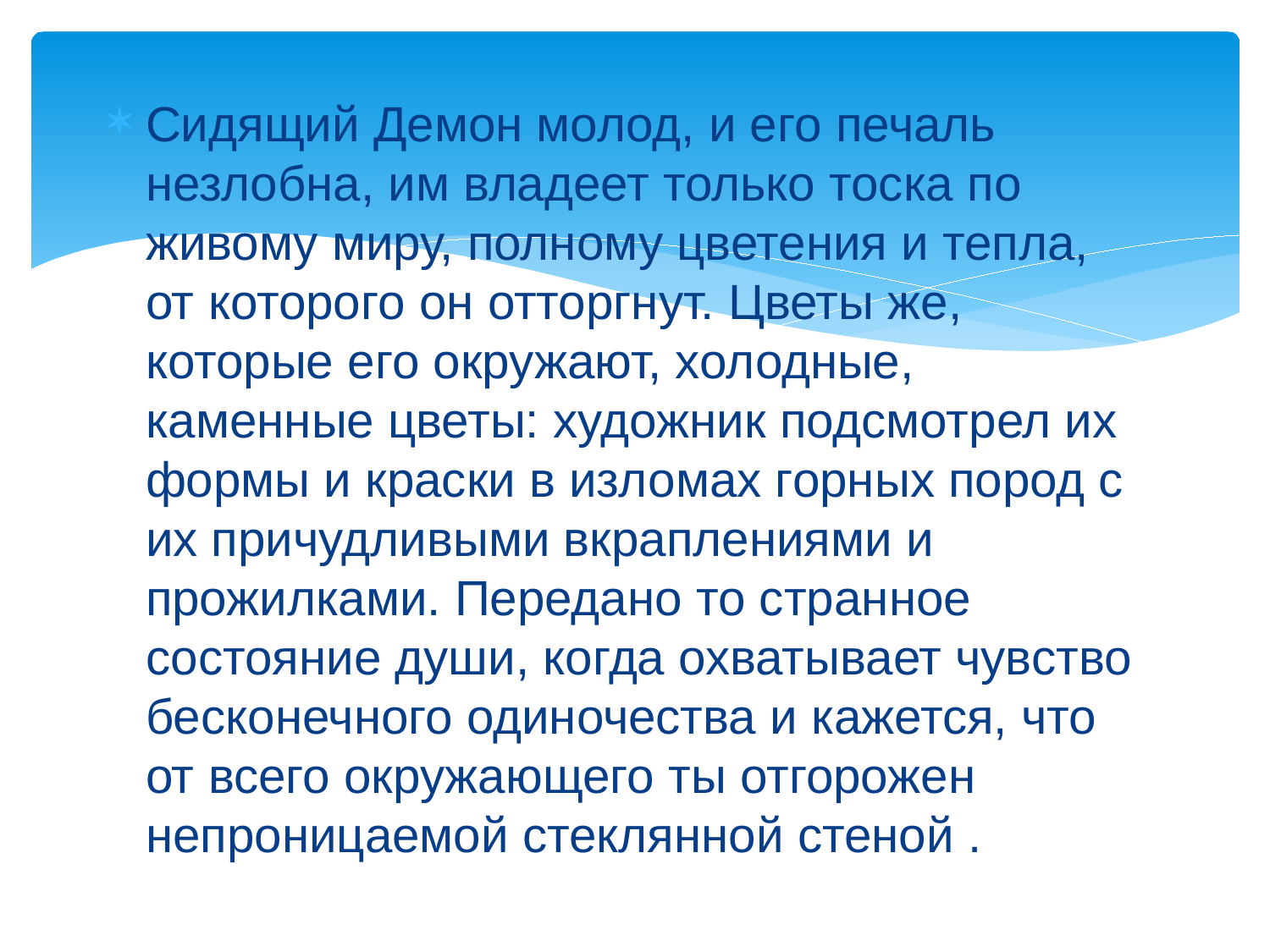

#
Сидящий Демон молод, и его печаль незлобна, им владеет только тоска по живому миру, полному цветения и тепла, от которого он отторгнут. Цветы же, которые его окружают, холодные, каменные цветы: художник подсмотрел их формы и краски в изломах горных пород с их причудливыми вкраплениями и прожилками. Передано то странное состояние души, когда охватывает чувство бесконечного одиночества и кажется, что от всего окружающего ты отгорожен непроницаемой стеклянной стеной .